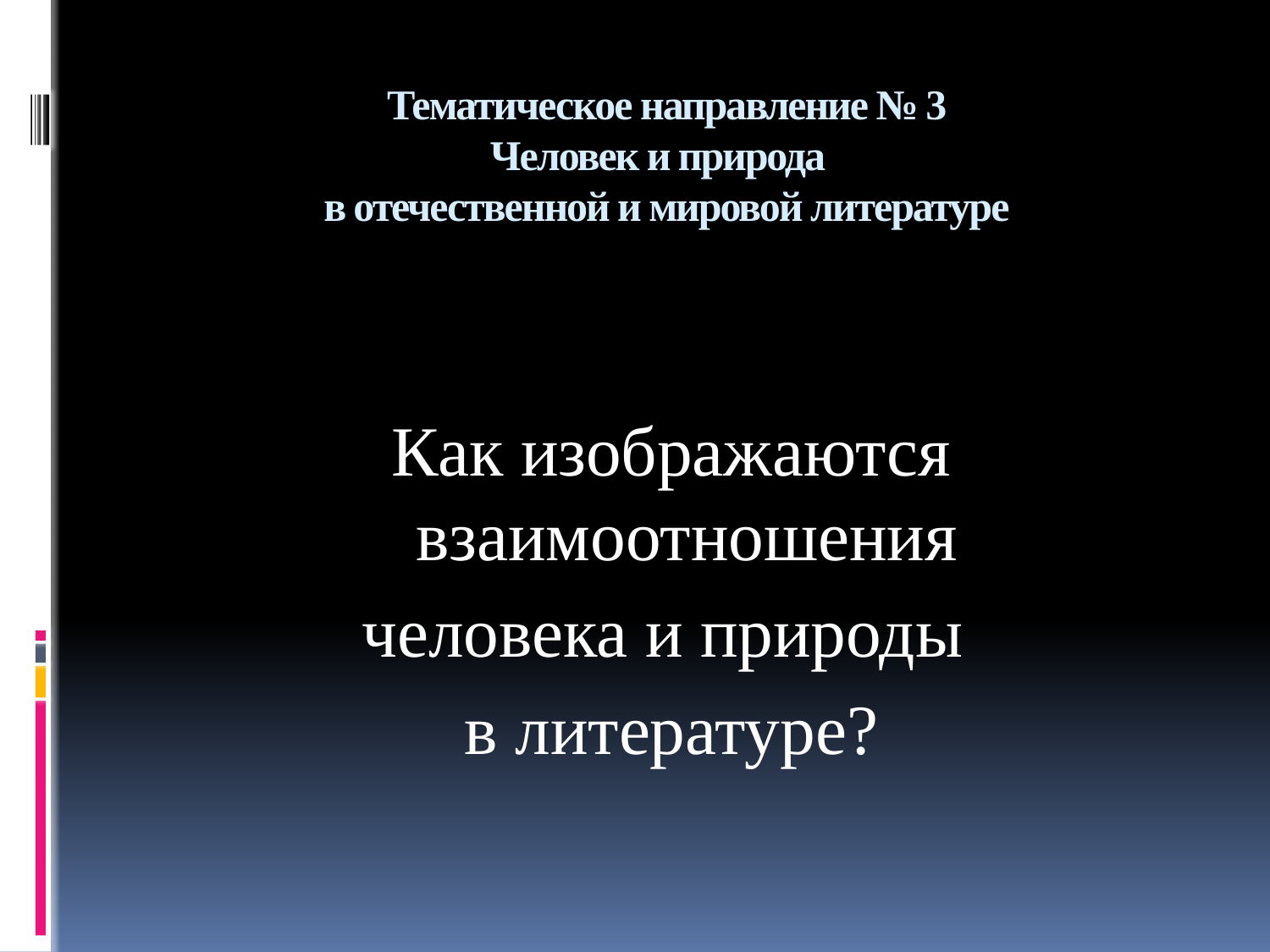

# Тематическое направление № 3 Человек и природа в отечественной и мировой литературе

Как изображаются взаимоотношения
человека и природы
в литературе?